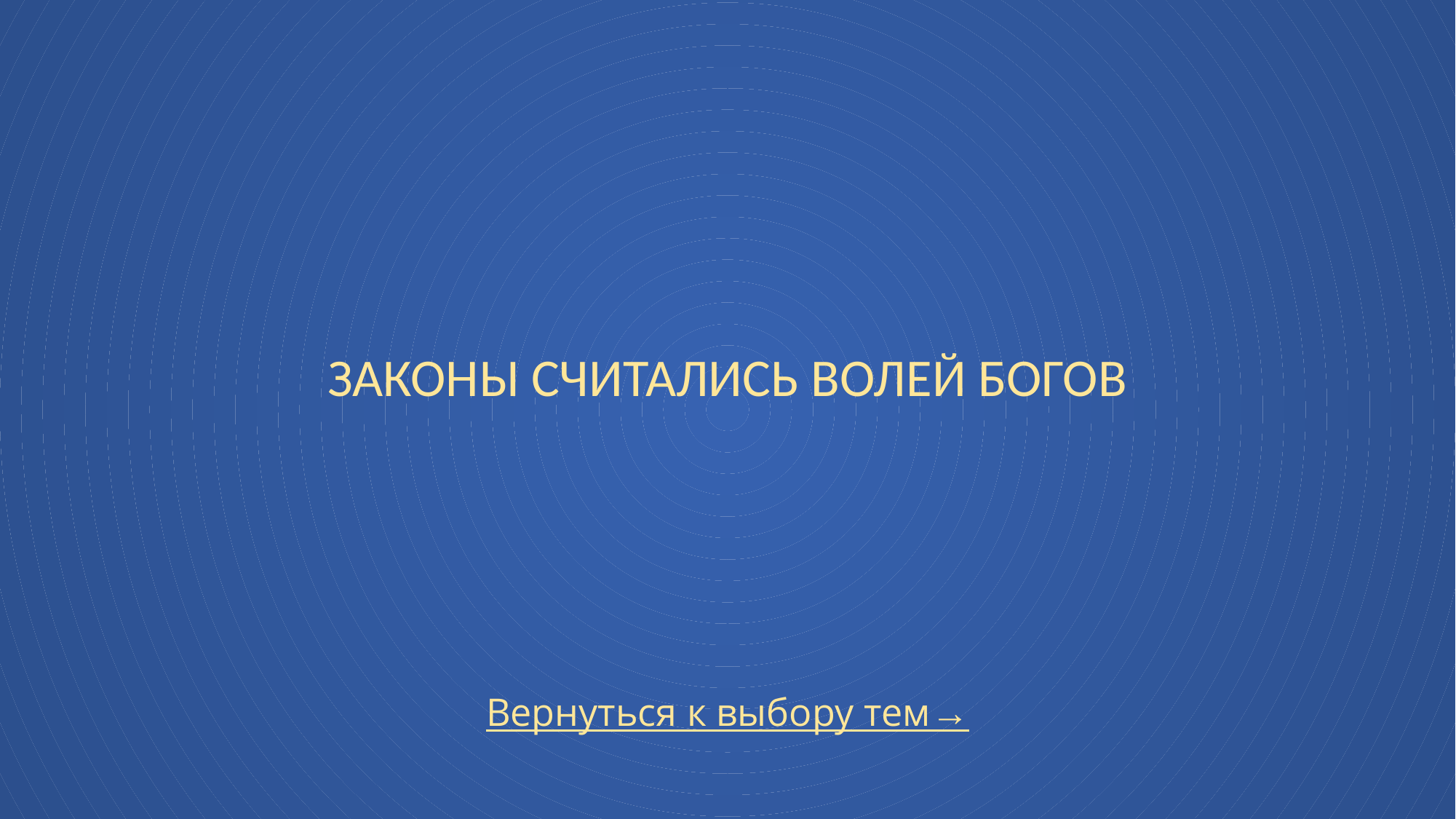

# законы считались волей богов
Вернуться к выбору тем→